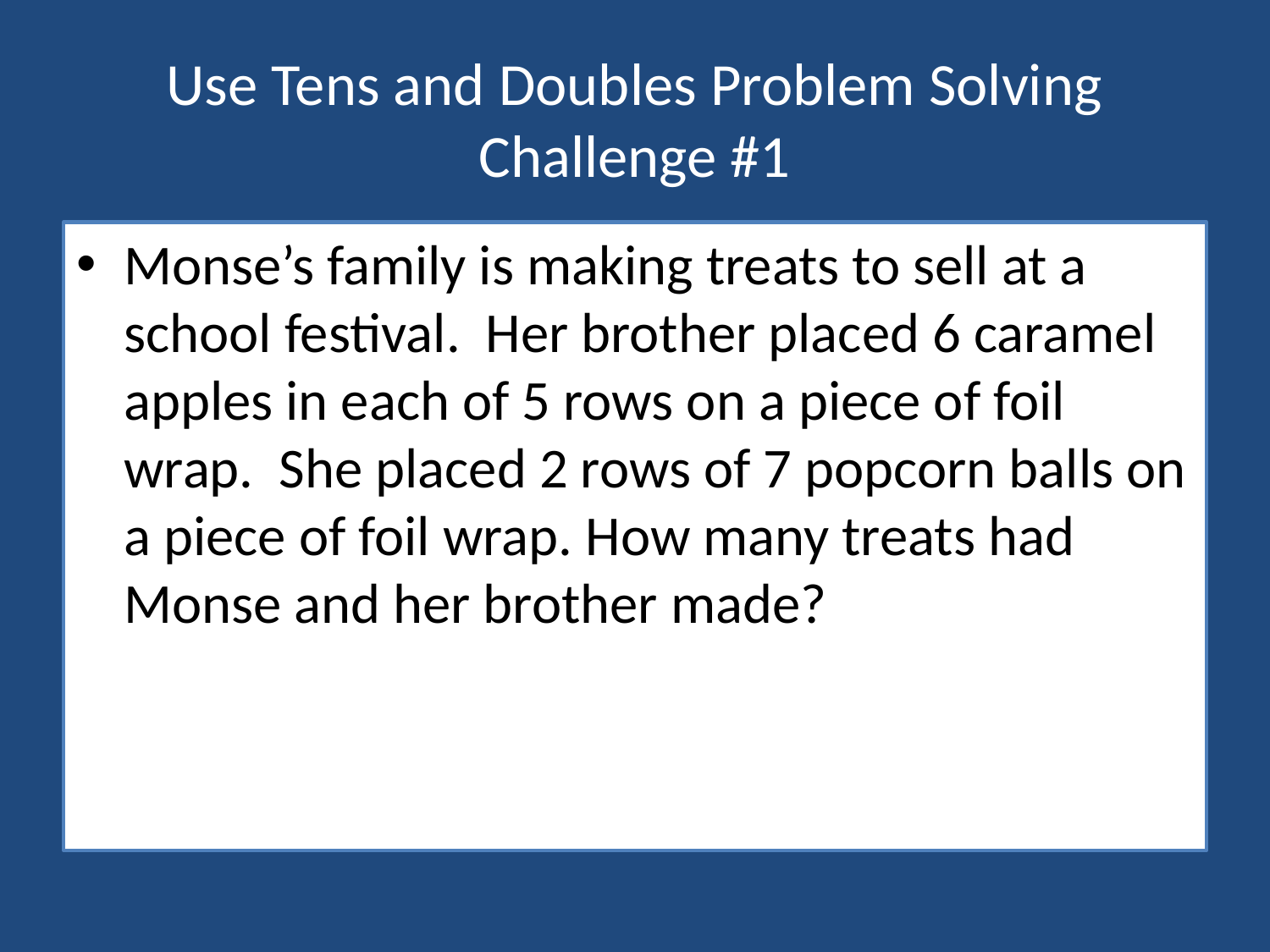

# Use Tens and Doubles Problem Solving Challenge #1
Monse’s family is making treats to sell at a school festival.  Her brother placed 6 caramel apples in each of 5 rows on a piece of foil wrap.  She placed 2 rows of 7 popcorn balls on a piece of foil wrap. How many treats had Monse and her brother made?